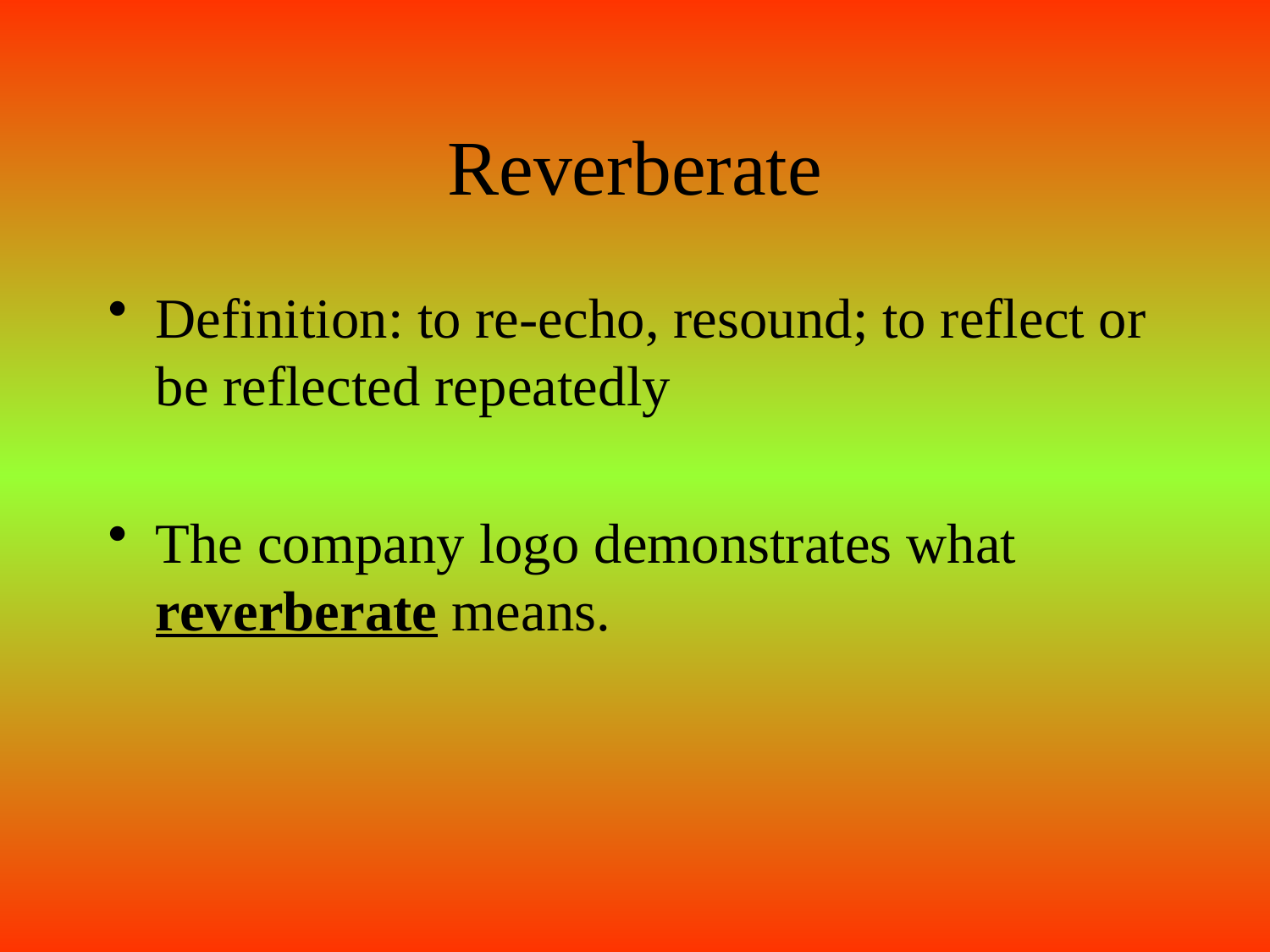

# Reverberate
Definition: to re-echo, resound; to reflect or be reflected repeatedly

The company logo demonstrates what reverberate means.